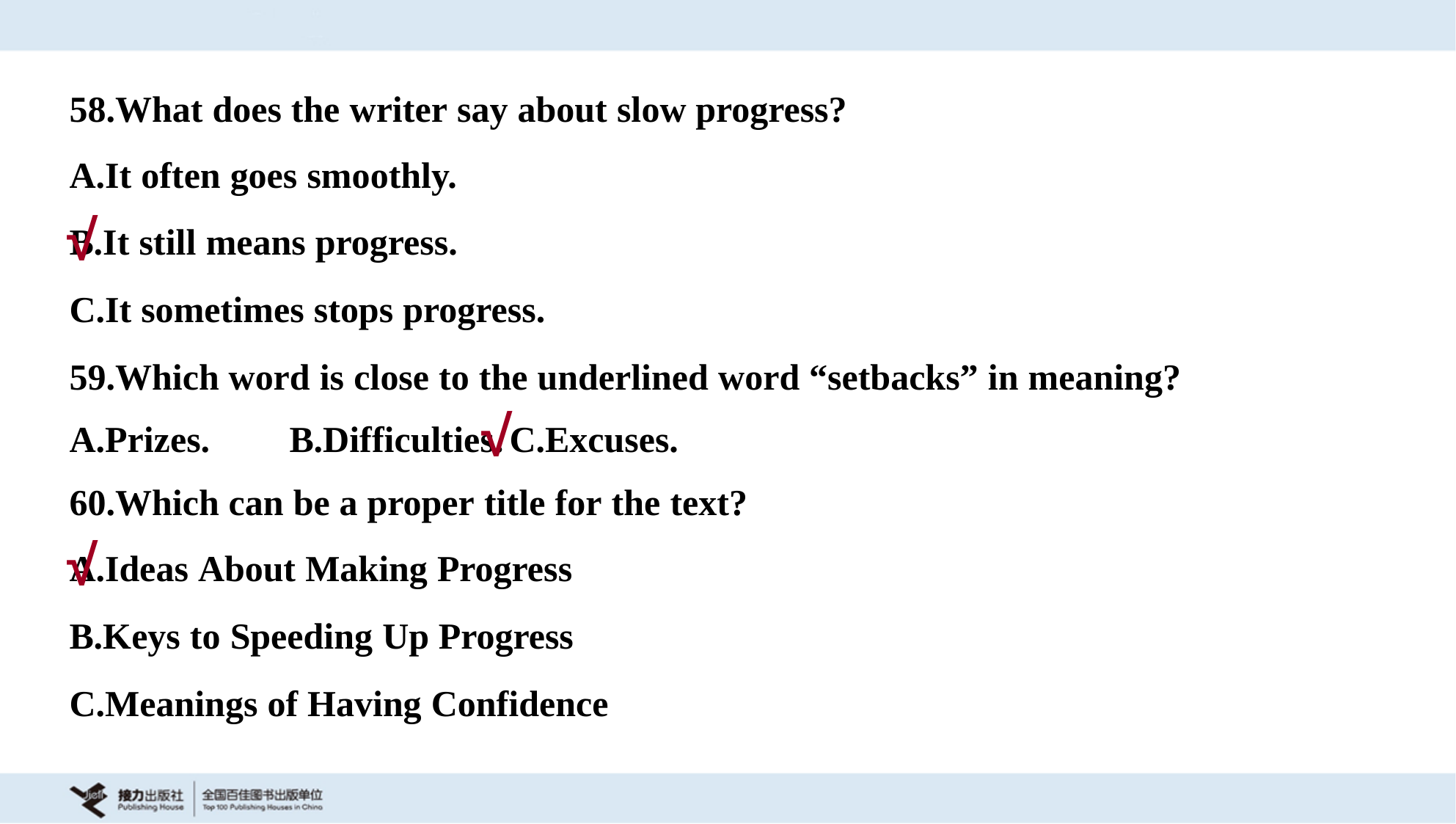

58.What does the writer say about slow progress?
A.It often goes smoothly.
B.It still means progress.
C.It sometimes stops progress.
√
59.Which word is close to the underlined word “setbacks” in meaning?
A.Prizes.	B.Difficulties.	C.Excuses.
√
60.Which can be a proper title for the text?
A.Ideas About Making Progress
B.Keys to Speeding Up Progress
C.Meanings of Having Confidence
√